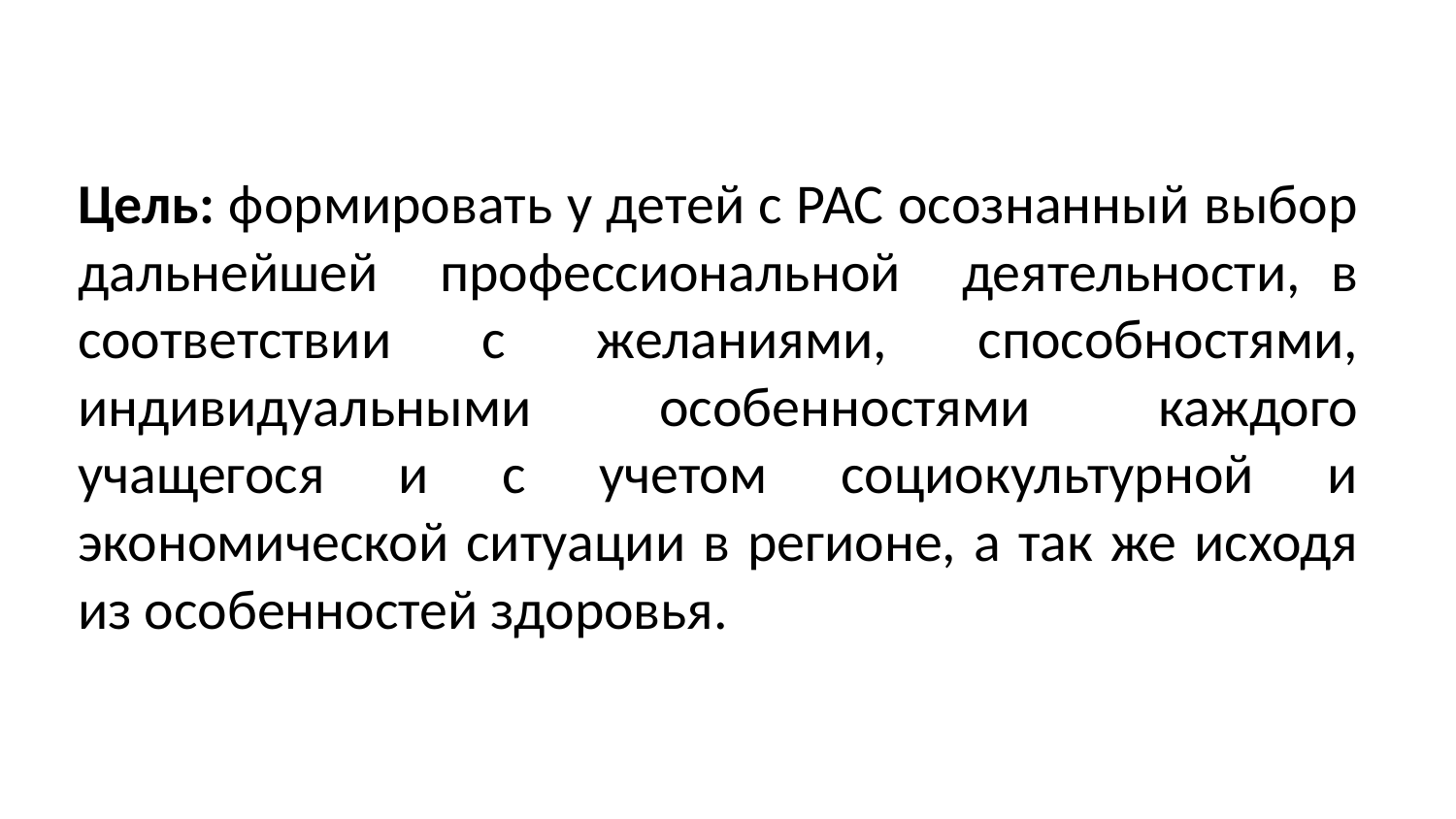

#
Цель: формировать у детей с РАС осознанный выбор дальнейшей  профессиональной  деятельности, в соответствии с желаниями, способностями, индивидуальными особенностями каждого учащегося и с учетом социокультурной и экономической ситуации в регионе, а так же исходя из особенностей здоровья.